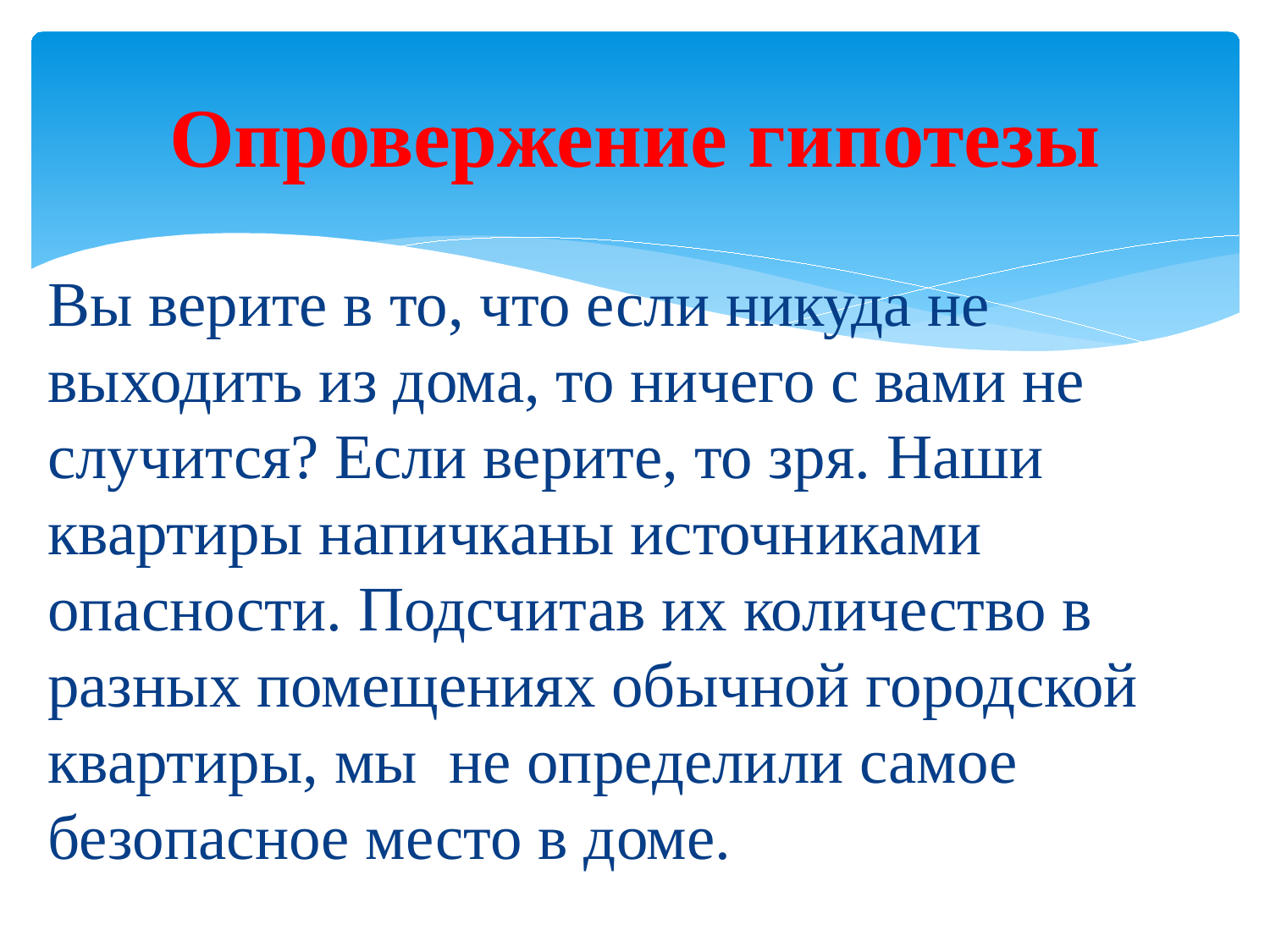

# Опровержение гипотезы
Вы верите в то, что если никуда не выходить из дома, то ничего с вами не случится? Если верите, то зря. Наши квартиры напичканы источниками опасности. Подсчитав их количество в разных помещениях обычной городской квартиры, мы  не определили самое безопасное место в доме.